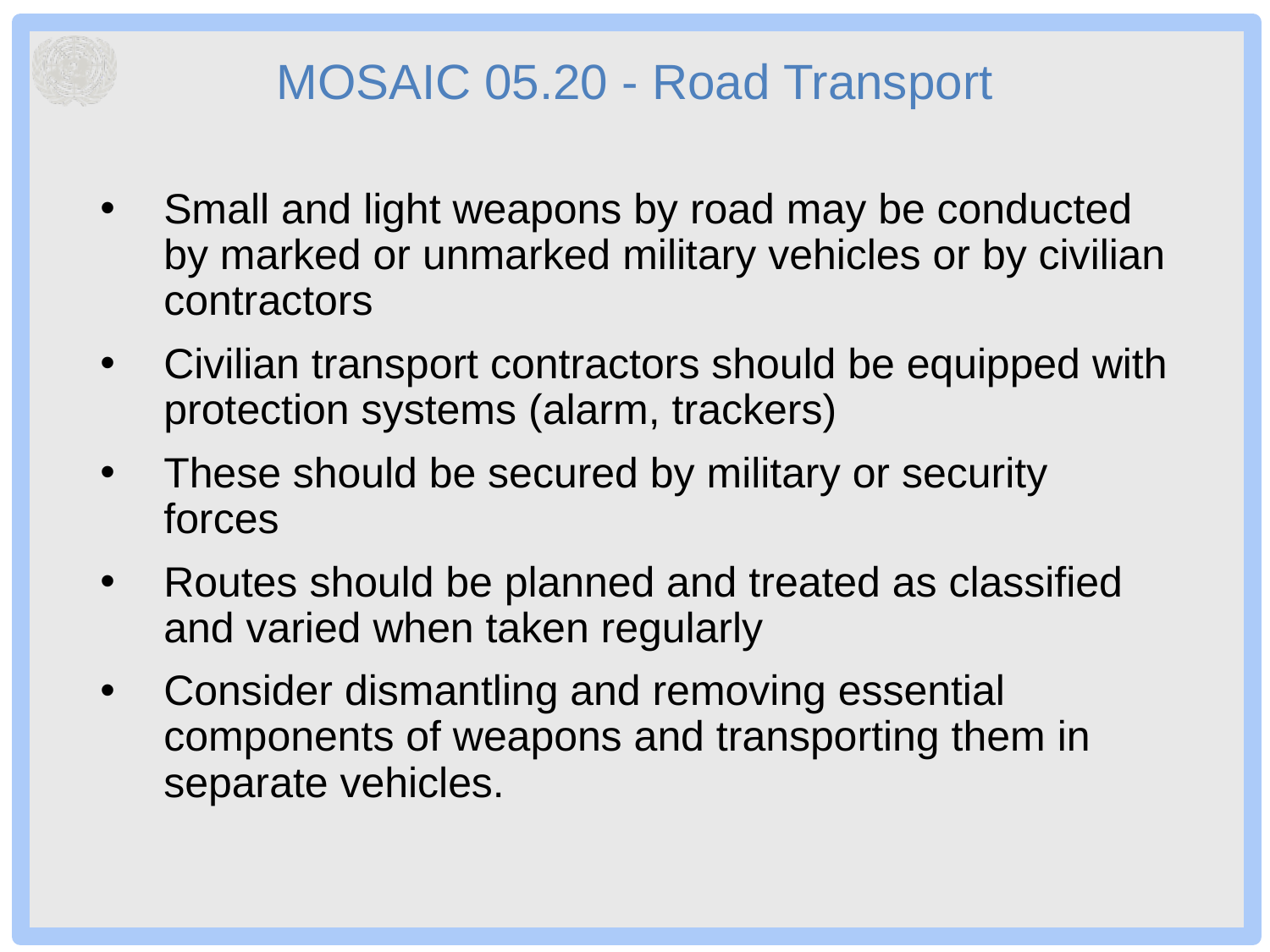

# MOSAIC 05.20 - Road Transport
Small and light weapons by road may be conducted by marked or unmarked military vehicles or by civilian contractors
Civilian transport contractors should be equipped with protection systems (alarm, trackers)
These should be secured by military or security forces
Routes should be planned and treated as classified and varied when taken regularly
Consider dismantling and removing essential components of weapons and transporting them in separate vehicles.